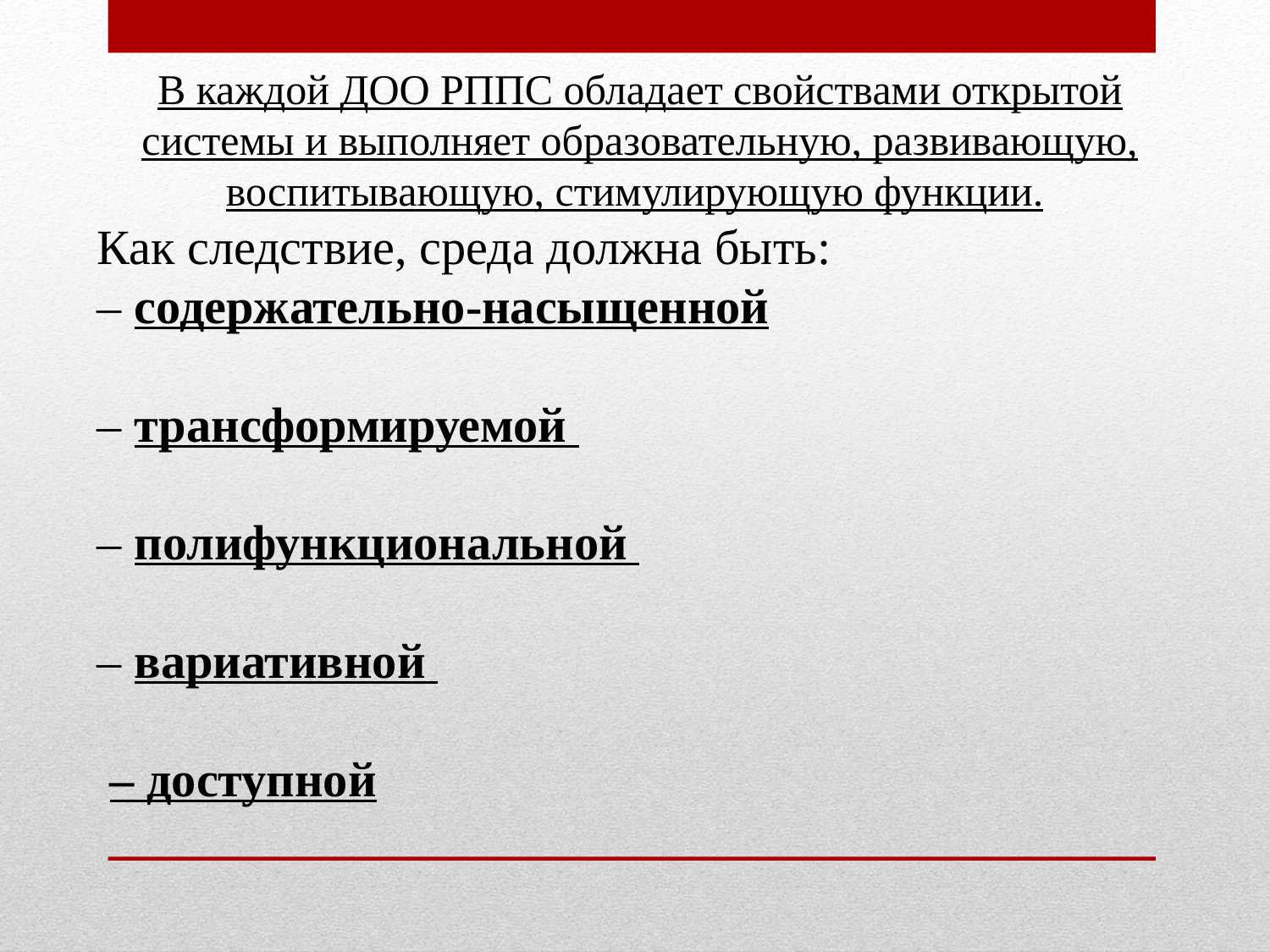

В каждой ДОО РППС обладает свойствами открытой системы и выполняет образовательную, развивающую, воспитывающую, стимулирующую функции.
Как следствие, среда должна быть:
– содержательно-насыщенной

– трансформируемой

– полифункциональной

– вариативной

 – доступной